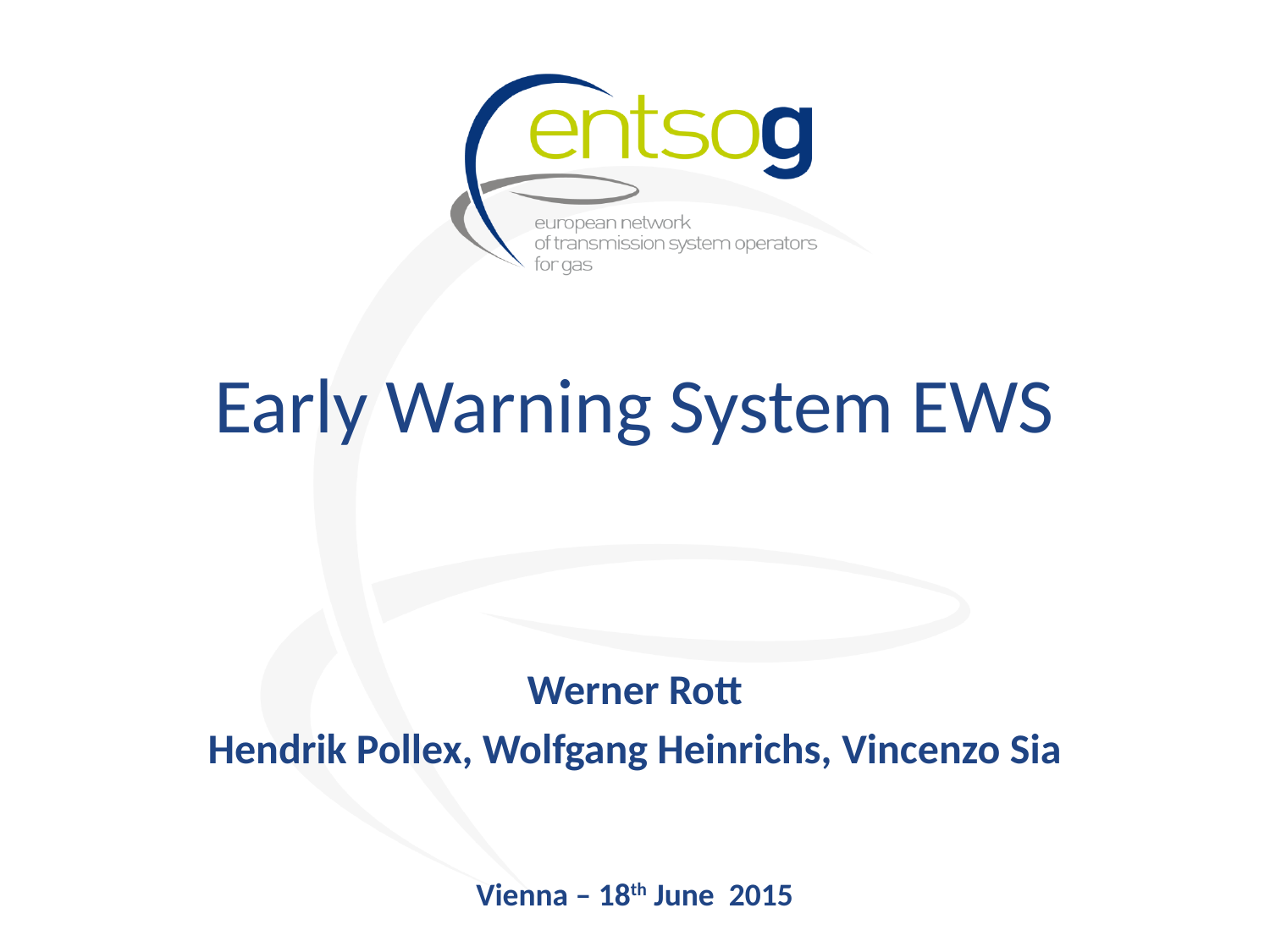

# Early Warning System EWS
Werner Rott
Hendrik Pollex, Wolfgang Heinrichs, Vincenzo Sia

Vienna – 18th June  2015